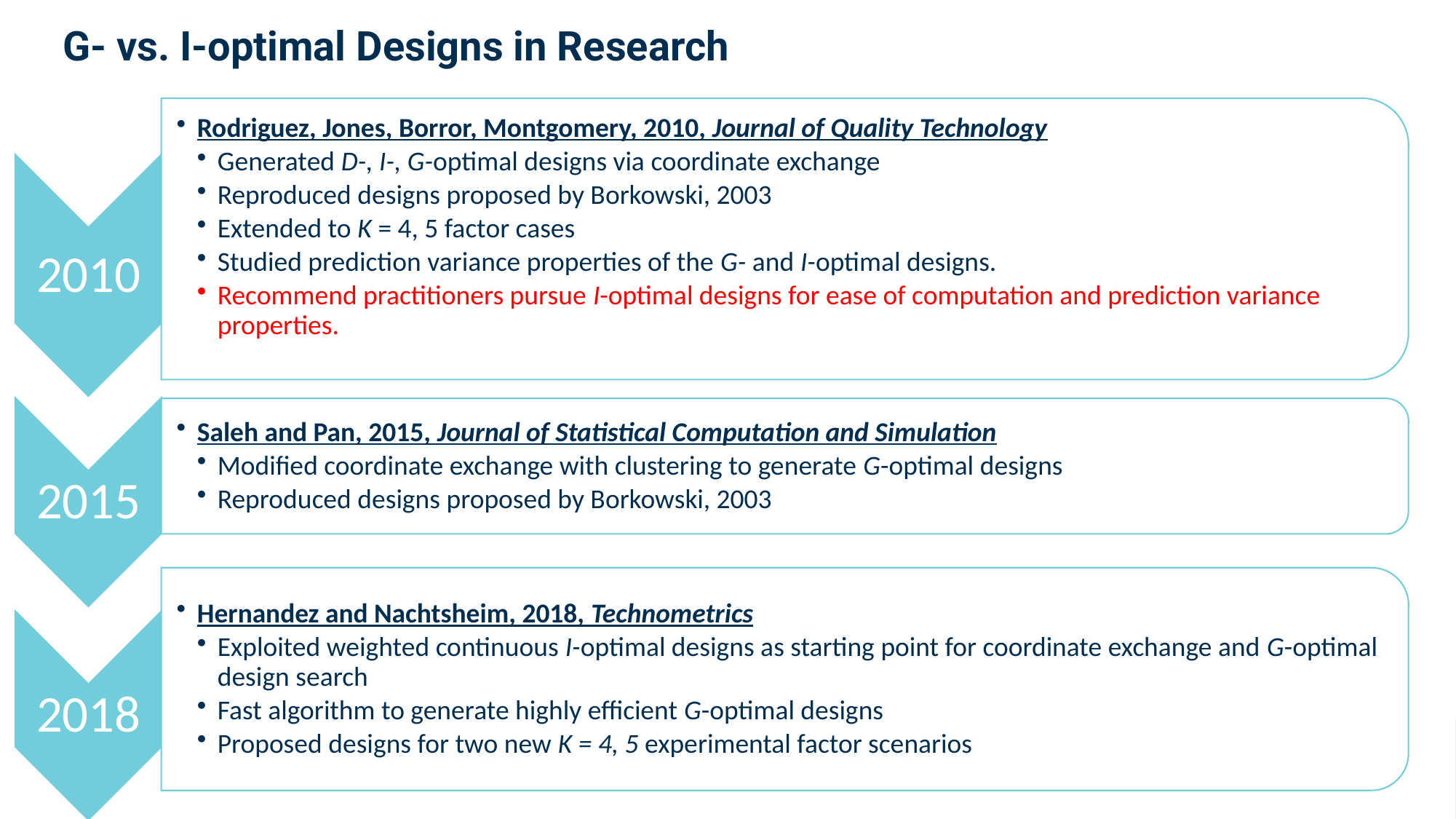

# G- vs. I-optimal Designs in Research
2010
Rodriguez, Jones, Borror, Montgomery, 2010, Journal of Quality Technology
Generated D-, I-, G-optimal designs via coordinate exchange
Reproduced designs proposed by Borkowski, 2003
Extended to K = 4, 5 factor cases
Studied prediction variance properties of the G- and I-optimal designs.
Recommend practitioners pursue I-optimal designs for ease of computation and prediction variance properties.

2015
Saleh and Pan, 2015, Journal of Statistical Computation and Simulation
Modified coordinate exchange with clustering to generate G-optimal designs
Reproduced designs proposed by Borkowski, 2003
2018
Hernandez and Nachtsheim, 2018, Technometrics
Exploited weighted continuous I-optimal designs as starting point for coordinate exchange and G-optimal design search
Fast algorithm to generate highly efficient G-optimal designs
Proposed designs for two new K = 4, 5 experimental factor scenarios